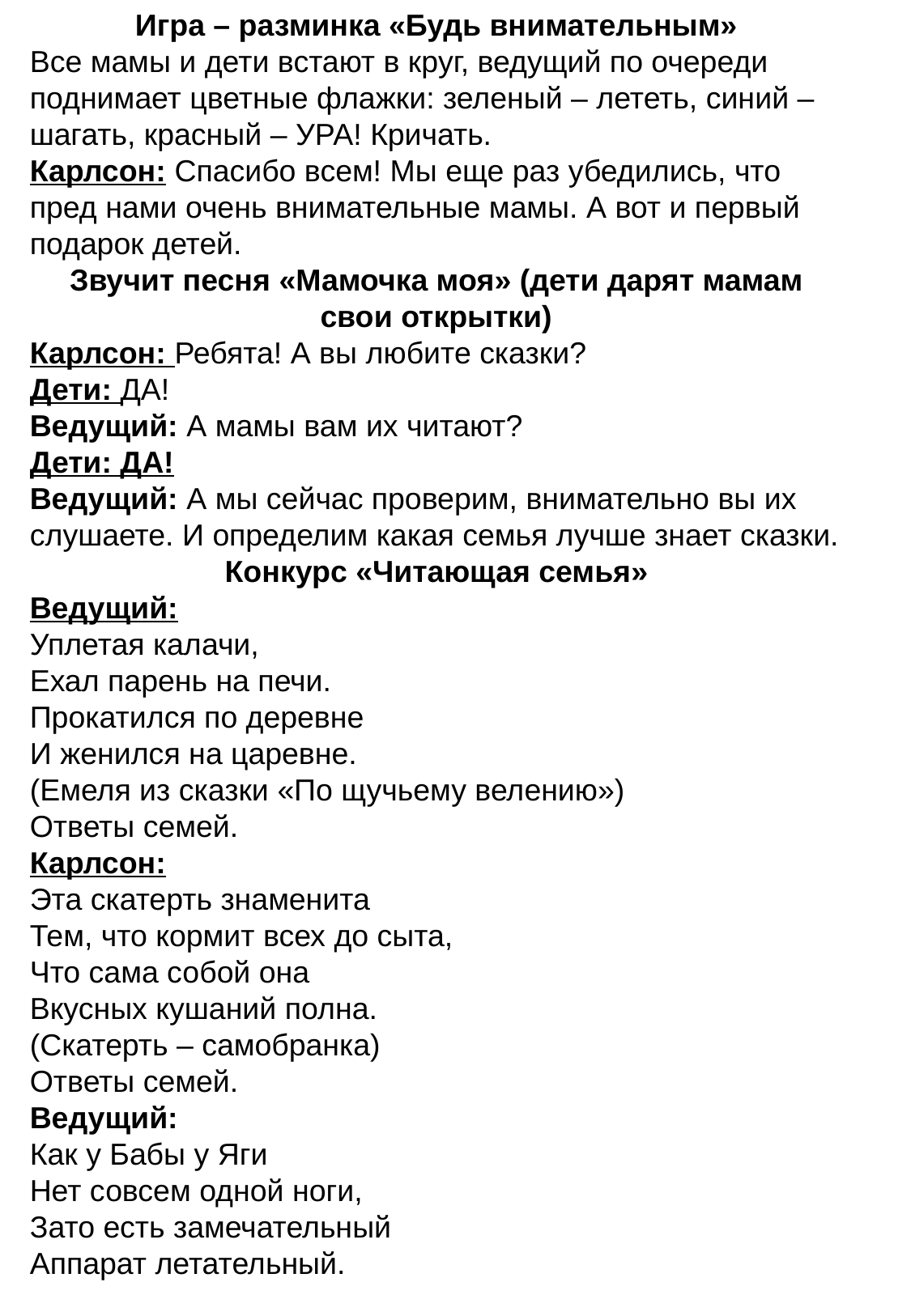

Игра – разминка «Будь внимательным»
Все мамы и дети встают в круг, ведущий по очереди поднимает цветные флажки: зеленый – лететь, синий – шагать, красный – УРА! Кричать.
Карлсон: Спасибо всем! Мы еще раз убедились, что пред нами очень внимательные мамы. А вот и первый подарок детей.
Звучит песня «Мамочка моя» (дети дарят мамам свои открытки)
Карлсон: Ребята! А вы любите сказки?
Дети: ДА!
Ведущий: А мамы вам их читают?
Дети: ДА!
Ведущий: А мы сейчас проверим, внимательно вы их слушаете. И определим какая семья лучше знает сказки.
Конкурс «Читающая семья»
Ведущий:
Уплетая калачи,
Ехал парень на печи.
Прокатился по деревне
И женился на царевне.
(Емеля из сказки «По щучьему велению»)
Ответы семей.
Карлсон:
Эта скатерть знаменита
Тем, что кормит всех до сыта,
Что сама собой она
Вкусных кушаний полна.
(Скатерть – самобранка)
Ответы семей.
Ведущий:
Как у Бабы у Яги
Нет совсем одной ноги,
Зато есть замечательный
Аппарат летательный.